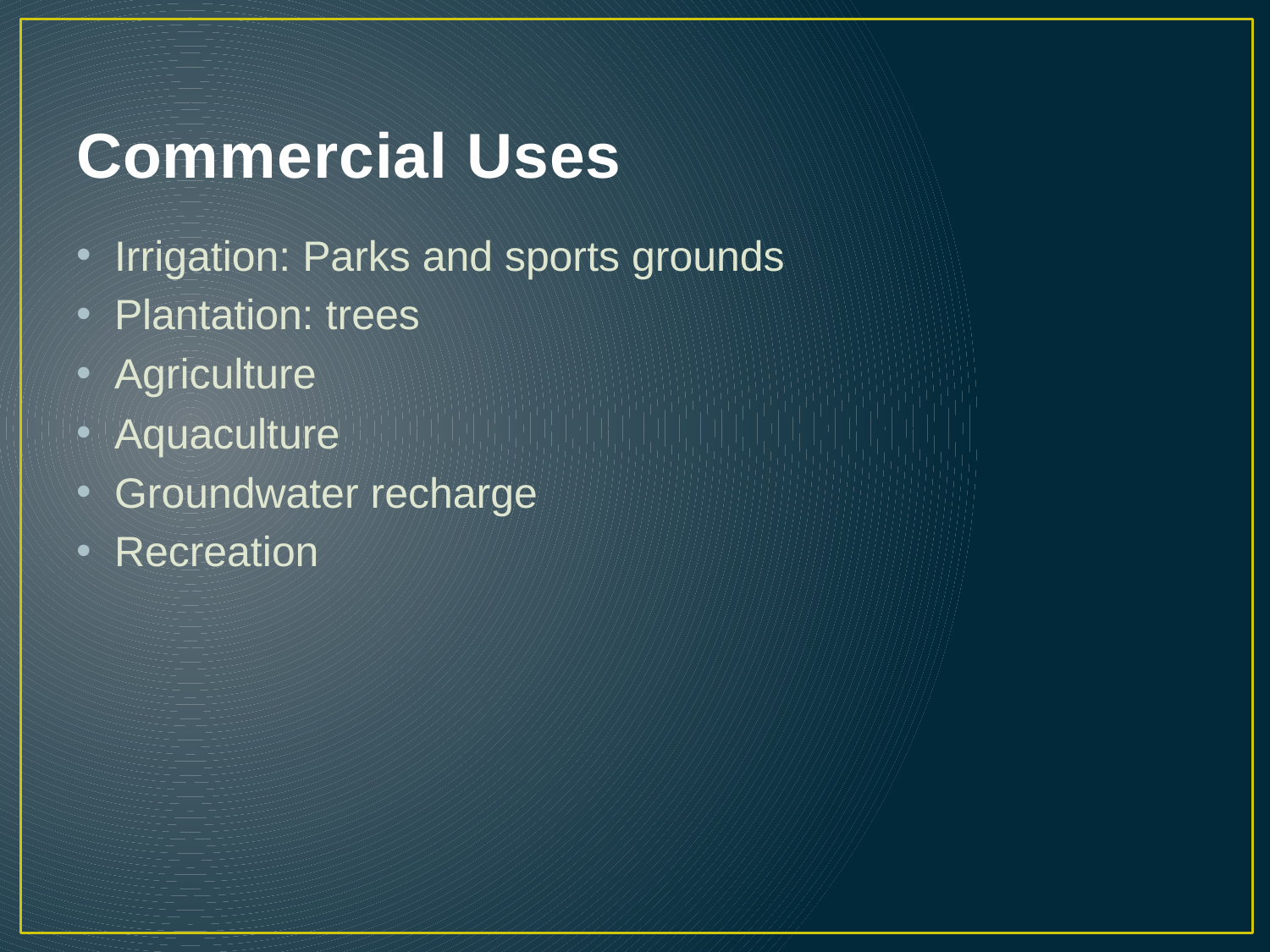

# Commercial Uses
Irrigation: Parks and sports grounds
Plantation: trees
Agriculture
Aquaculture
Groundwater recharge
Recreation